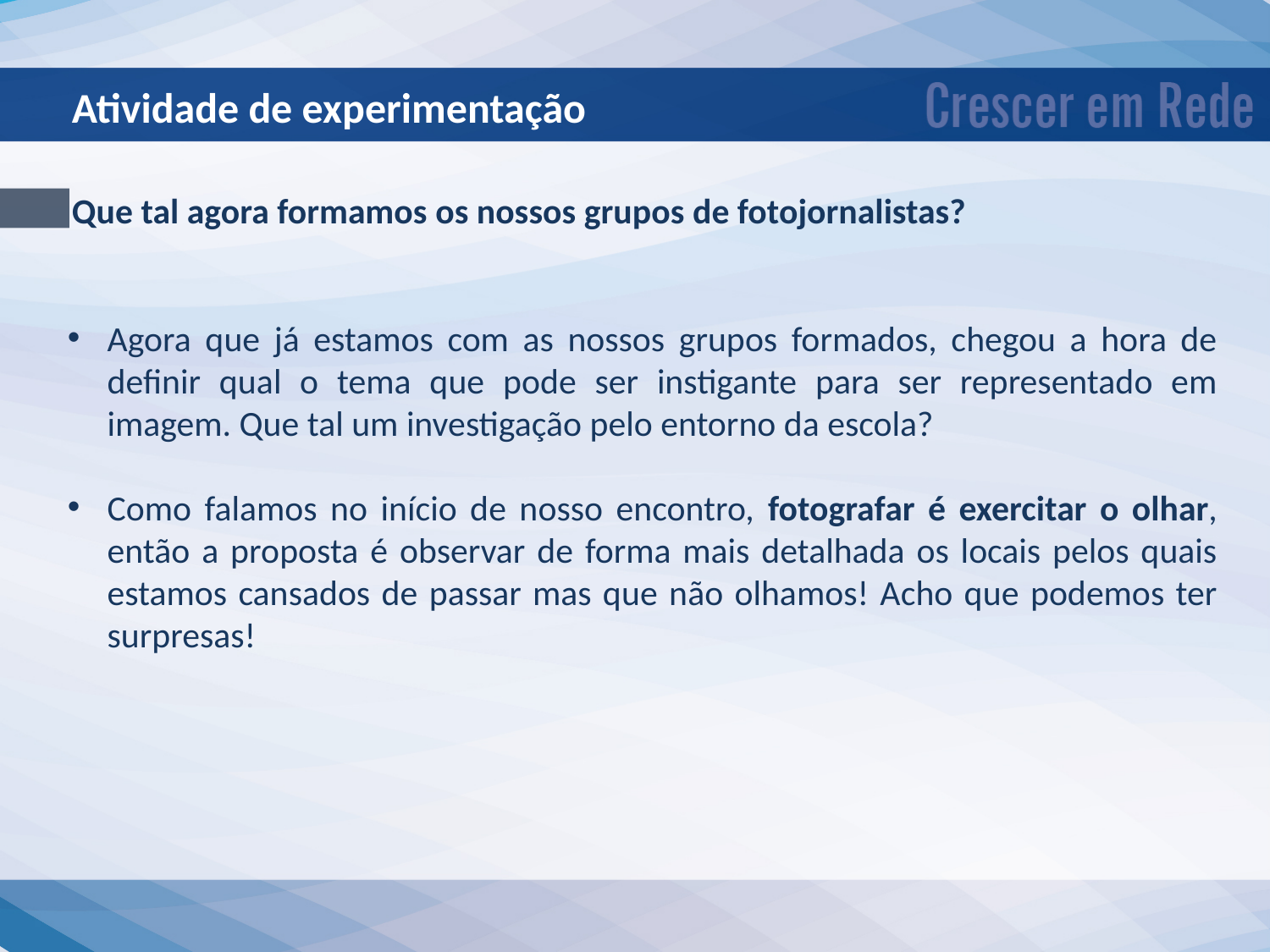

Atividade de experimentação
Que tal agora formamos os nossos grupos de fotojornalistas?

Agora que já estamos com as nossos grupos formados, chegou a hora de definir qual o tema que pode ser instigante para ser representado em imagem. Que tal um investigação pelo entorno da escola?

Como falamos no início de nosso encontro, fotografar é exercitar o olhar, então a proposta é observar de forma mais detalhada os locais pelos quais estamos cansados de passar mas que não olhamos! Acho que podemos ter surpresas!